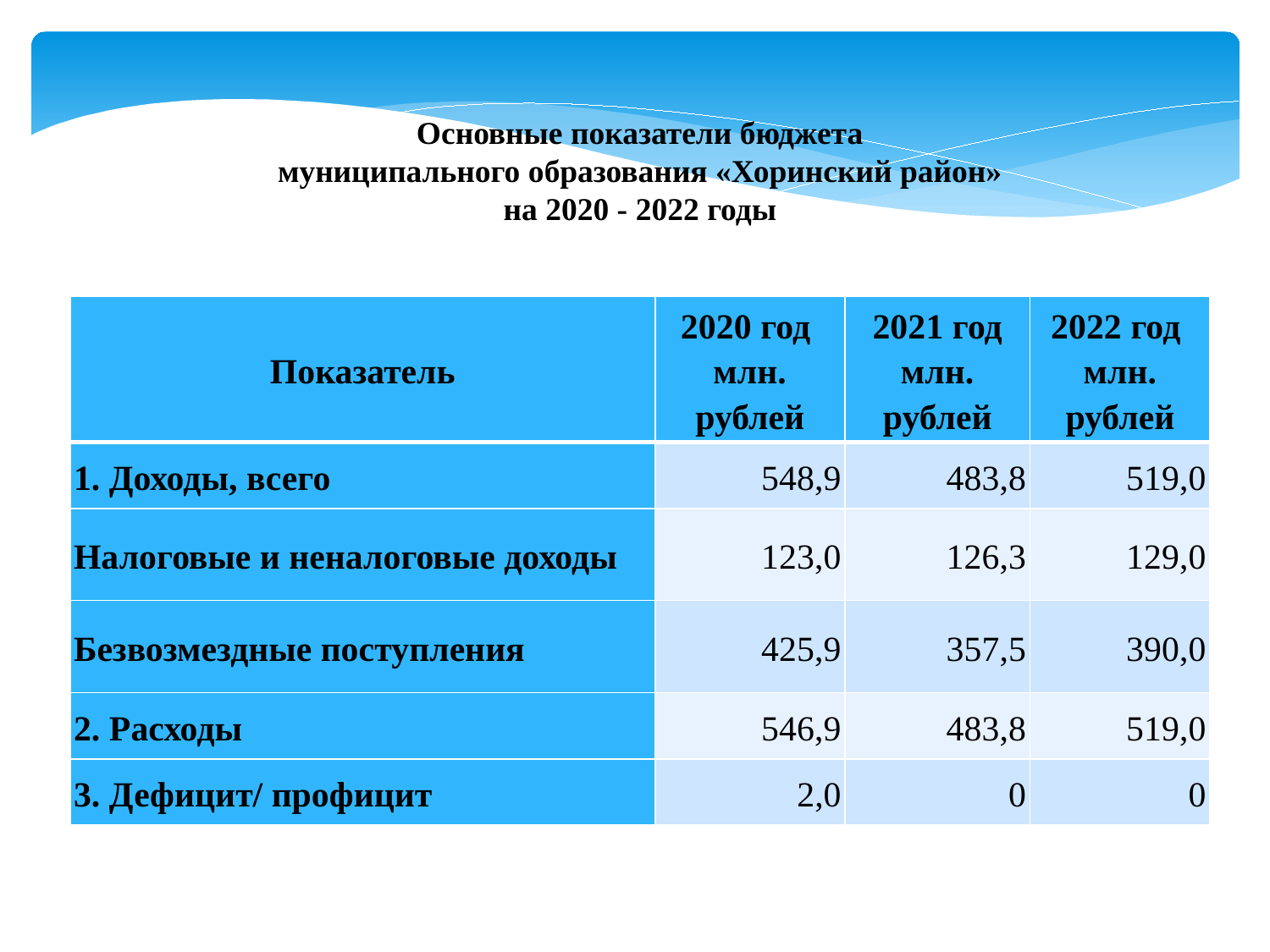

Основные показатели бюджета
муниципального образования «Хоринский район»
на 2020 - 2022 годы
| Показатель | 2020 год млн. рублей | 2021 год млн. рублей | 2022 год млн. рублей |
| --- | --- | --- | --- |
| 1. Доходы, всего | 548,9 | 483,8 | 519,0 |
| Налоговые и неналоговые доходы | 123,0 | 126,3 | 129,0 |
| Безвозмездные поступления | 425,9 | 357,5 | 390,0 |
| 2. Расходы | 546,9 | 483,8 | 519,0 |
| 3. Дефицит/ профицит | 2,0 | 0 | 0 |